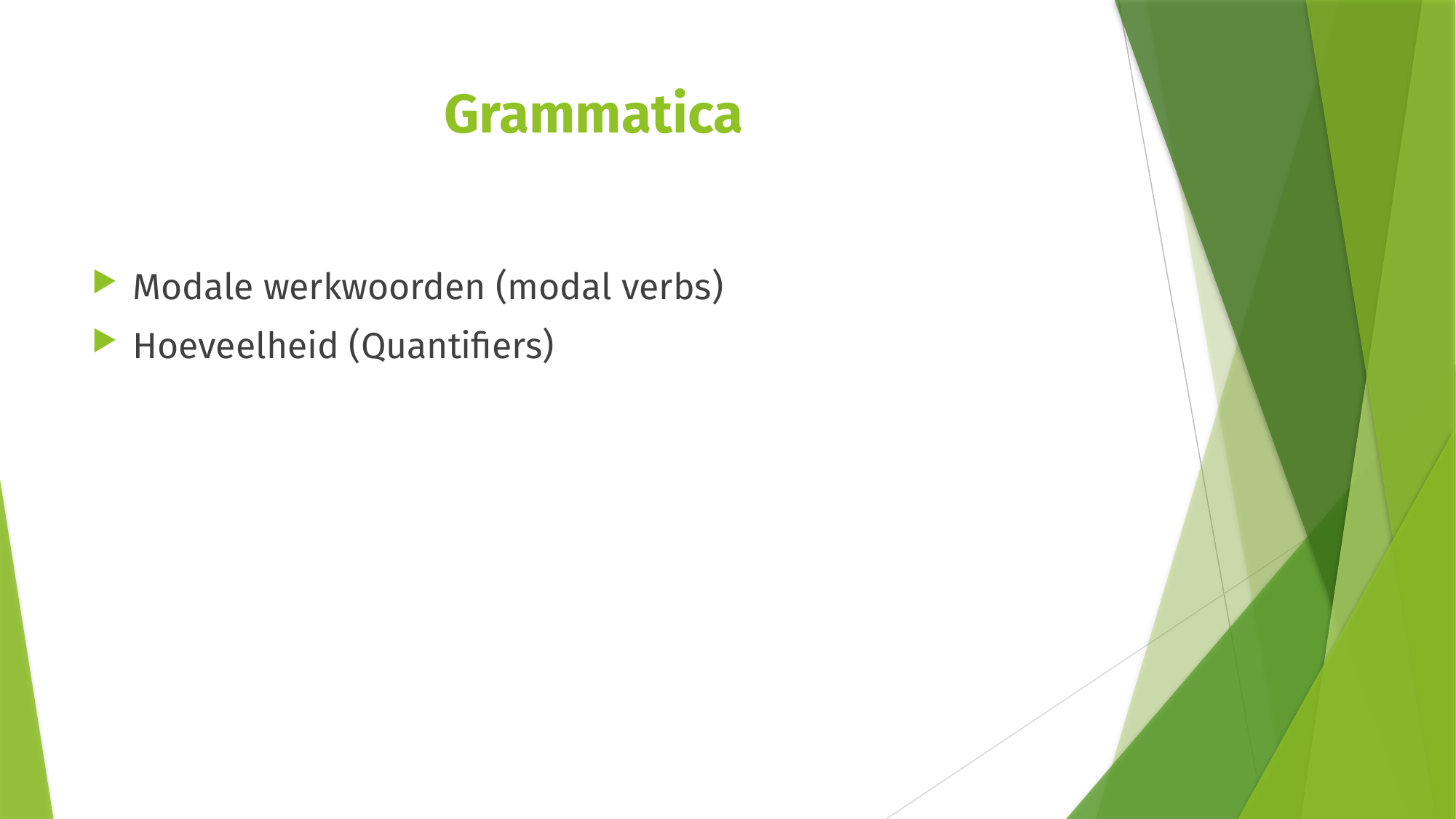

# Grammatica
Modale werkwoorden (modal verbs)
Hoeveelheid (Quantifiers)